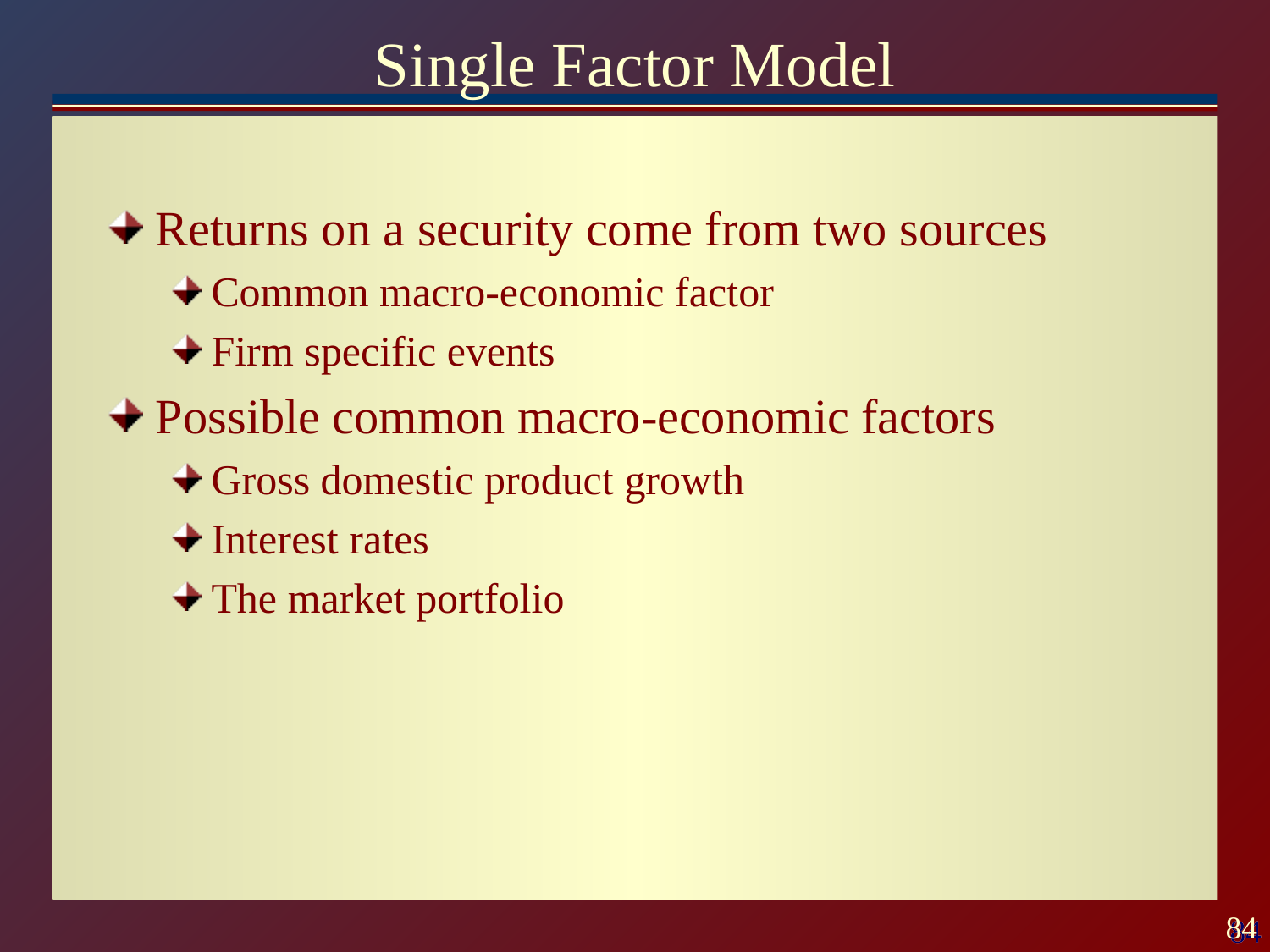

# Single Factor Model
Returns on a security come from two sources
Common macro-economic factor
Firm specific events
Possible common macro-economic factors
Gross domestic product growth
Interest rates
The market portfolio